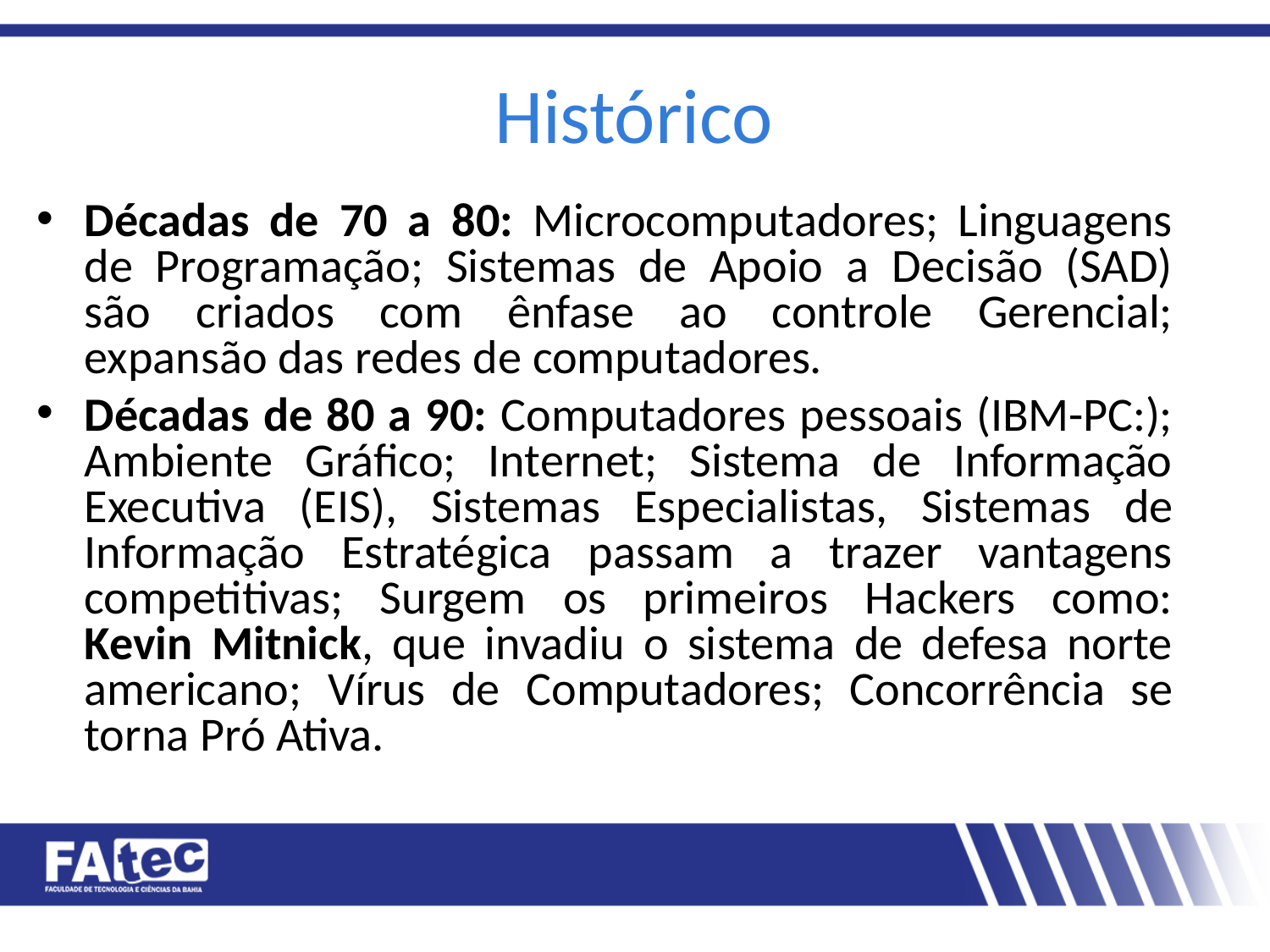

# Histórico
Décadas de 70 a 80: Microcomputadores; Linguagens de Programação; Sistemas de Apoio a Decisão (SAD) são  criados  com  ênfase  ao  controle  Gerencial; expansão das redes de computadores.
Décadas de 80 a 90: Computadores pessoais (IBM-PC:); Ambiente  Gráfico;  Internet;  Sistema  de  Informação Executiva  (EIS),  Sistemas  Especialistas,  Sistemas  de Informação  Estratégica  passam  a  trazer  vantagens competitivas;  Surgem  os  primeiros  Hackers  como: Kevin Mitnick, que invadiu o sistema de defesa norte americano; Vírus de Computadores; Concorrência se torna Pró Ativa.